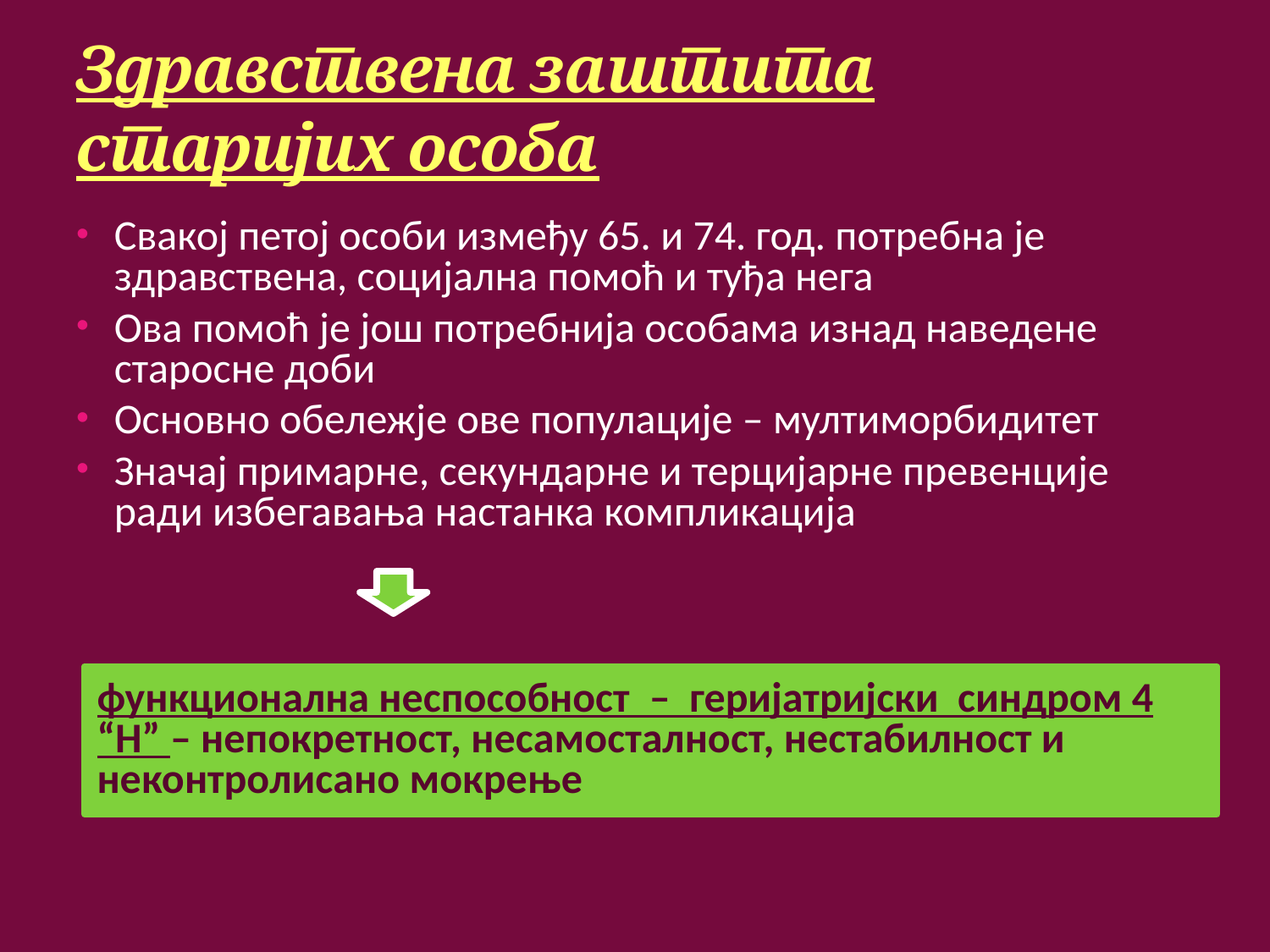

# Здравствена заштита старијих особа
Свакој петој особи између 65. и 74. год. потребна је здравствена, социјална помоћ и туђа нега
Ова помоћ је још потребнија особама изнад наведене старосне доби
Основно обележје ове популације – мултиморбидитет
Значај примарне, секундарне и терцијарне превенције ради избегавања настанка компликација

функционална неспособност  –  геријатријски  синдром 4 “Н” – непокретност, несамосталност, нестабилност и неконтролисано мокрење